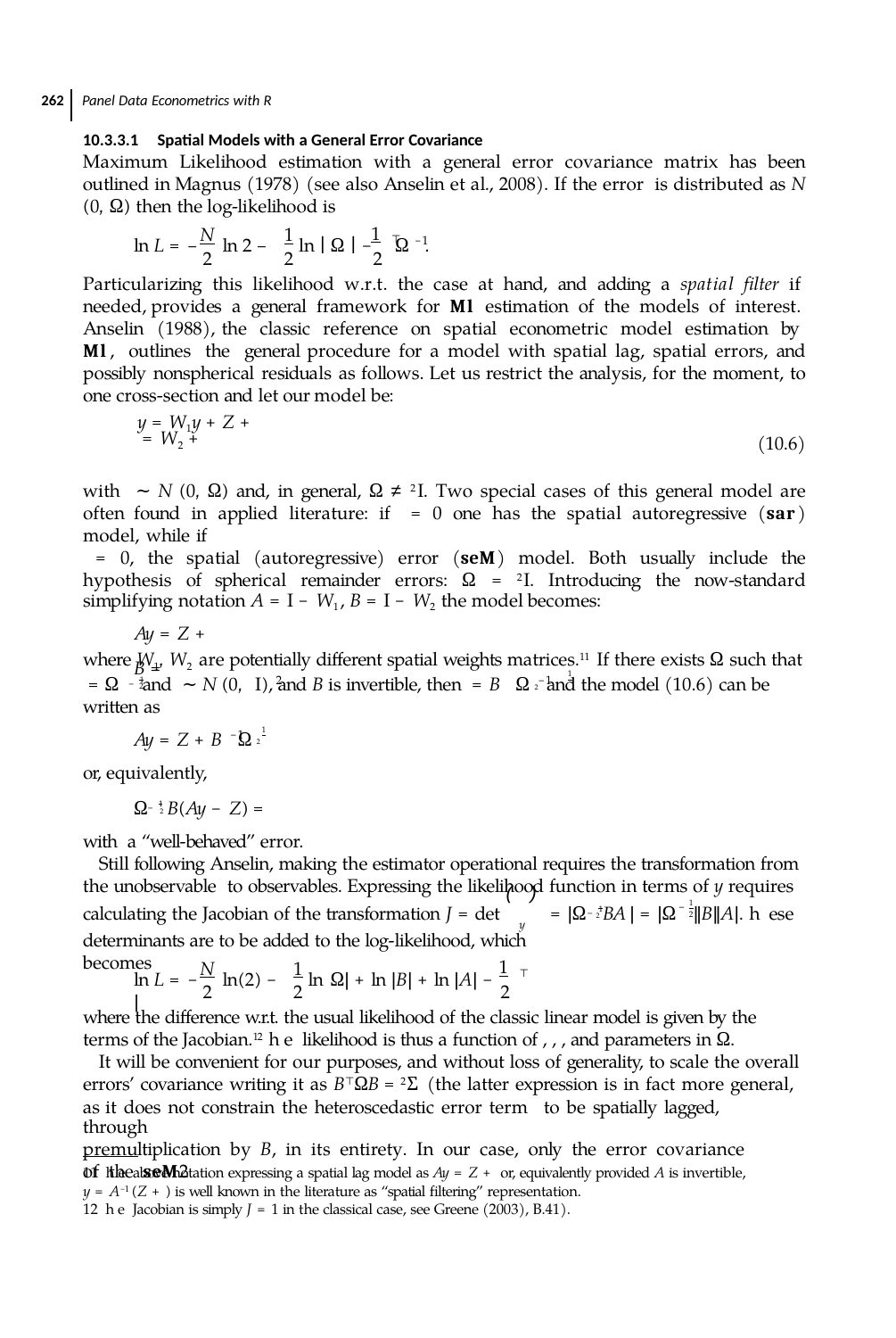

262  Panel Data Econometrics with R

10.3.3.1  Spatial Models with a General Error Covariance
Maximum Likelihood estimation with a general error covariance matrix has been outlined in Magnus (1978) (see also Anselin et al., 2008). If the error  is distributed as N (0, Ω) then the log-likelihood is

N	1
1 ⊤
−1
ln L = –	ln 2 –	ln ∣ Ω ∣ −  Ω  .
2	2	2
Particularizing  this  likelihood  w.r.t.  the  case  at  hand,  and  adding  a  spatial  filter  if  needed, provides  a  general  framework  for  ml  estimation  of  the  models  of  interest.  Anselin  (1988), the  classic  reference  on  spatial  econometric  model  estimation  by  ml,  outlines  the  general procedure for a model with spatial lag, spatial errors, and possibly nonspherical residuals as follows. Let us restrict the analysis, for the moment, to one cross-section and let our model be:
y = W1y + Z +
(10.6)

with  ∼ N (0, Ω) and, in general, Ω ≠ 2I. Two special cases of this general model are often found in applied literature: if  = 0 one has the spatial autoregressive (sar) model, while if
 = 0, the spatial (autoregressive) error (sem) model. Both usually include the hypothesis of spherical remainder errors: Ω = 2I. Introducing the now-standard simplifying notation A = I − W1, B = I − W2  the model becomes:
Ay = Z +
B =
 = W2 +
where W1, W2 are potentially different spatial weights matrices.11 If there exists Ω such that
– 1
1
2	−1
 = Ω   and  ∼ N (0,  I), and B is invertible, then  = B  Ω 2  and the model (10.6) can be
2

written as
Ay = Z + B  Ω 2
or, equivalently,
1
−1

Ω 2 B(Ay − Z) =
with  a “well-behaved” error.
Still following Anselin, making the estimator operational requires the transformation from
– 1

the unobservable  to observables. Expressing the likelihood function in terms of y requires
( )
– 1
1

−
= |Ω 2 BA
| = |Ω  ||B||A|. hese
calculating the Jacobian of the transformation J = det
2

y
determinants are to be added to the log-likelihood, which becomes
N	1
1 ⊤
Ω| + ln |B| + ln |A| −
ln L = −	ln(2) −	ln |
2	2	2
where the difference w.r.t. the usual likelihood of the classic linear model is given by the terms of the Jacobian.12 he likelihood is thus a function of , , , and parameters in Ω.
It will be convenient for our purposes, and without loss of generality, to scale the overall
errors’ covariance writing it as B⊤ΩB = 2Σ (the latter expression is in fact more general,

as it does not constrain the heteroscedastic error term  to be spatially lagged, through
premultiplication  by  B,  in  its  entirety.  In  our  case,  only  the  error  covariance  of  the  sem2

11 he above notation expressing a spatial lag model as Ay = Z +  or, equivalently provided A is invertible,
y = A−1 (Z + ) is well known in the literature as “spatial ﬁltering” representation. 12 he Jacobian is simply J = 1 in the classical case, see Greene (2003), B.41).